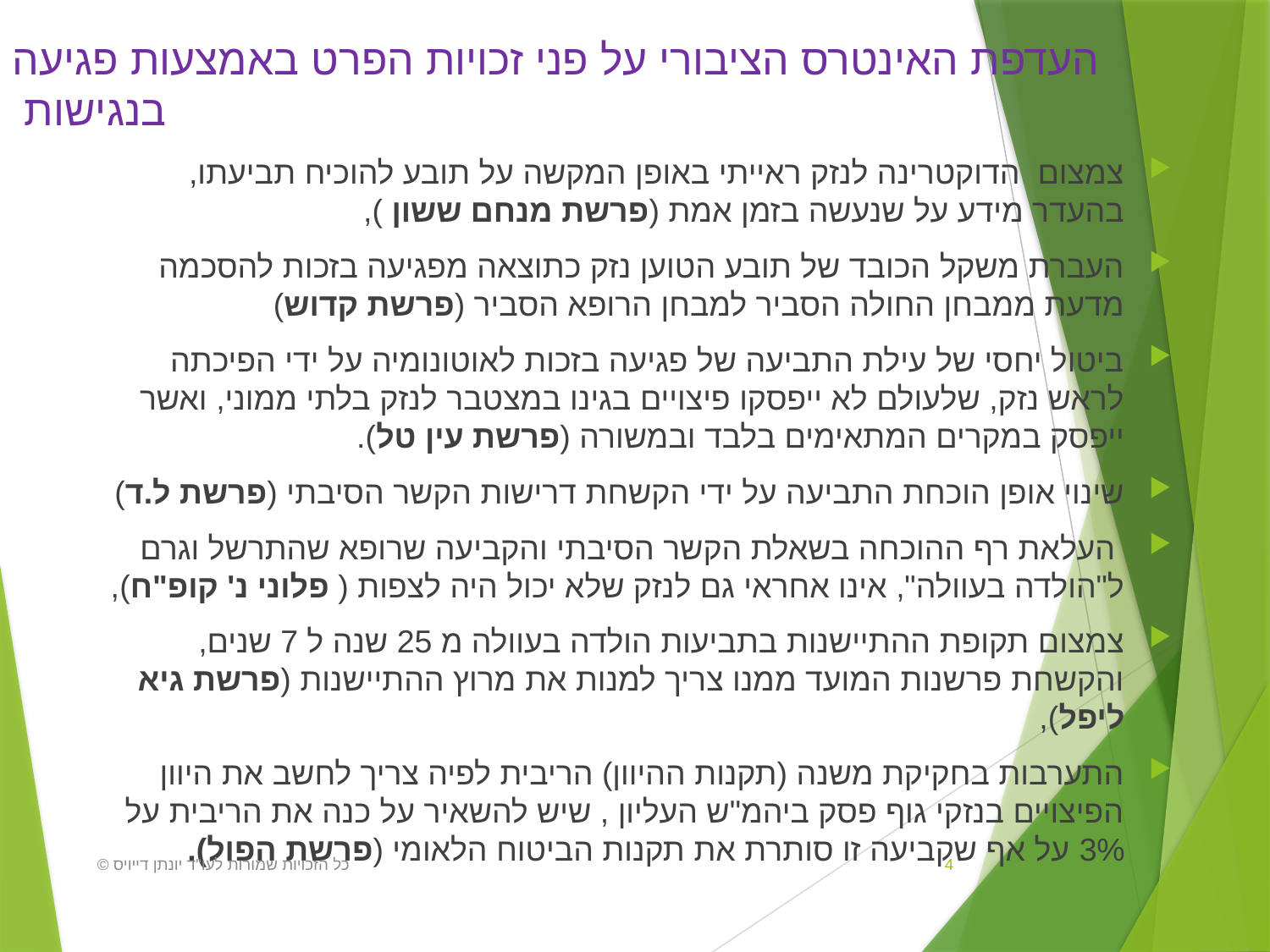

# העדפת האינטרס הציבורי על פני זכויות הפרט באמצעות פגיעה בנגישות
צמצום  הדוקטרינה לנזק ראייתי באופן המקשה על תובע להוכיח תביעתו, בהעדר מידע על שנעשה בזמן אמת (פרשת מנחם ששון ),
העברת משקל הכובד של תובע הטוען נזק כתוצאה מפגיעה בזכות להסכמה מדעת ממבחן החולה הסביר למבחן הרופא הסביר (פרשת קדוש)
ביטול יחסי של עילת התביעה של פגיעה בזכות לאוטונומיה על ידי הפיכתה לראש נזק, שלעולם לא ייפסקו פיצויים בגינו במצטבר לנזק בלתי ממוני, ואשר ייפסק במקרים המתאימים בלבד ובמשורה (פרשת עין טל).
שינוי אופן הוכחת התביעה על ידי הקשחת דרישות הקשר הסיבתי (פרשת ל.ד)
 העלאת רף ההוכחה בשאלת הקשר הסיבתי והקביעה שרופא שהתרשל וגרם ל"הולדה בעוולה", אינו אחראי גם לנזק שלא יכול היה לצפות ( פלוני נ' קופ"ח),
צמצום תקופת ההתיישנות בתביעות הולדה בעוולה מ 25 שנה ל 7 שנים, והקשחת פרשנות המועד ממנו צריך למנות את מרוץ ההתיישנות (פרשת גיא ליפל),
התערבות בחקיקת משנה (תקנות ההיוון) הריבית לפיה צריך לחשב את היוון הפיצויים בנזקי גוף פסק ביהמ"ש העליון , שיש להשאיר על כנה את הריבית על 3% על אף שקביעה זו סותרת את תקנות הביטוח הלאומי (פרשת הפול).

כל הזכויות שמורות לעו"ד יונתן דייויס ©
4